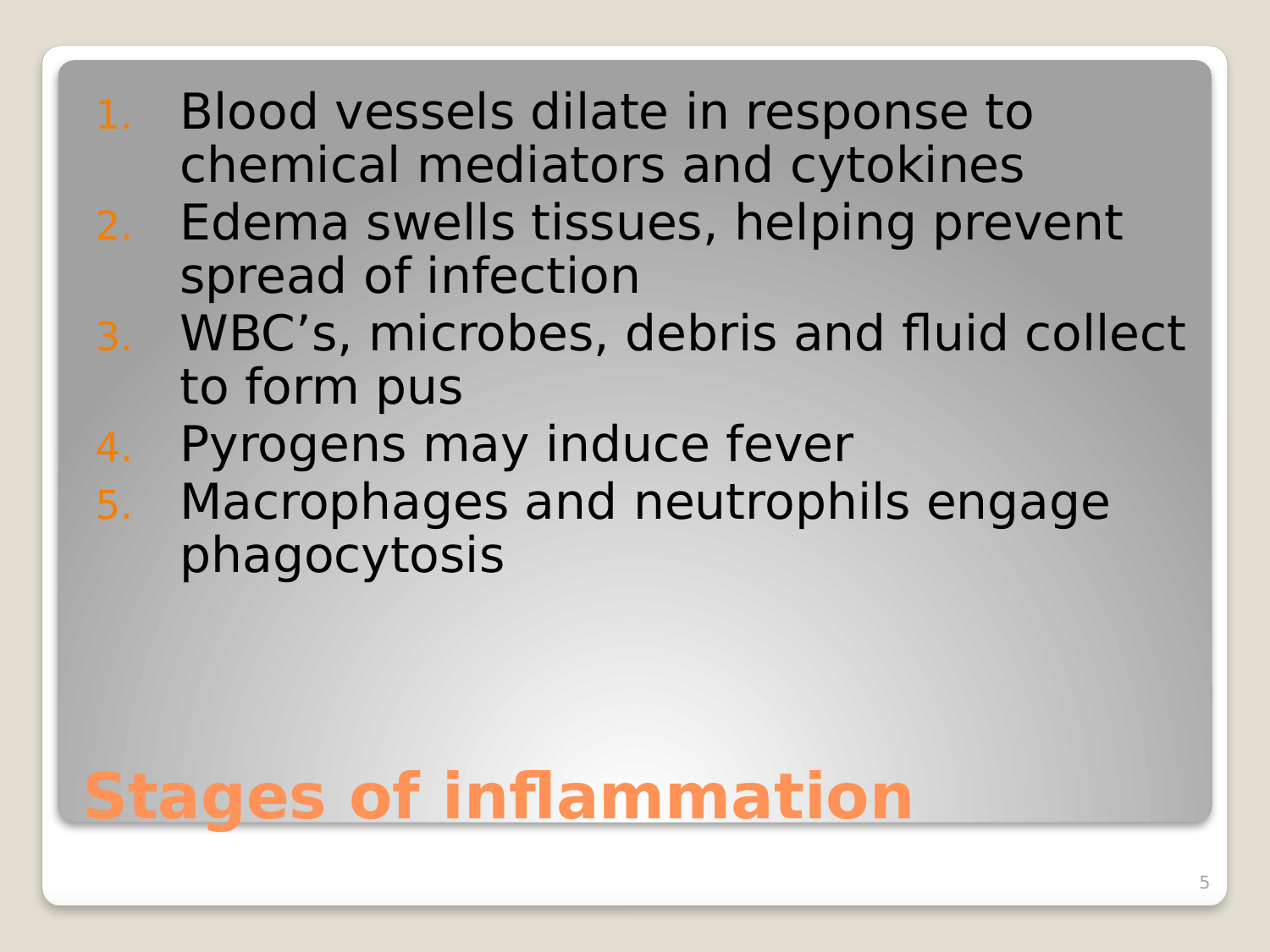

Blood vessels dilate in response to chemical mediators and cytokines
Edema swells tissues, helping prevent spread of infection
WBC’s, microbes, debris and fluid collect to form pus
Pyrogens may induce fever
Macrophages and neutrophils engage phagocytosis
# Stages of inflammation
5